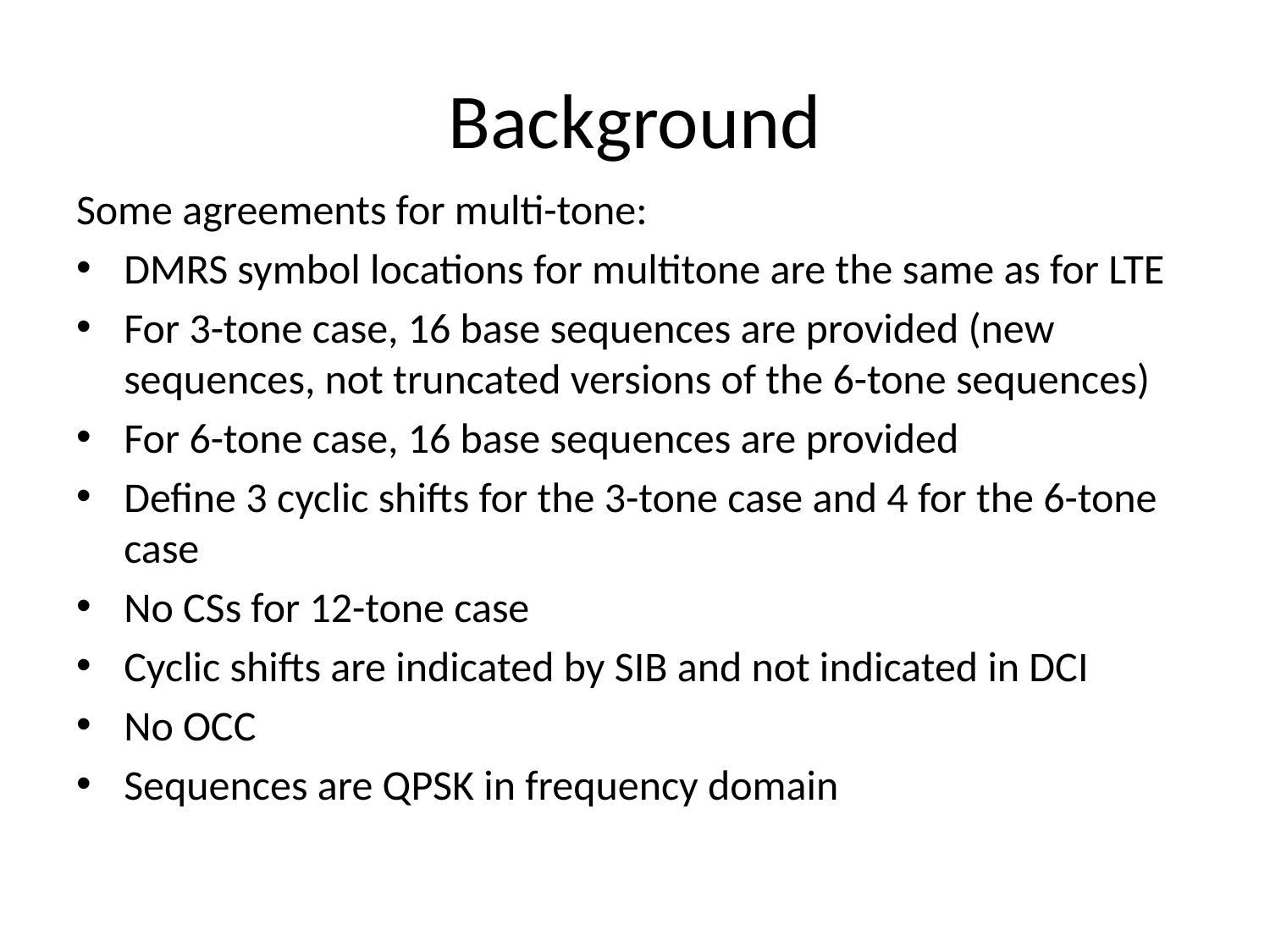

# Background
Some agreements for multi-tone:
DMRS symbol locations for multitone are the same as for LTE
For 3-tone case, 16 base sequences are provided (new sequences, not truncated versions of the 6-tone sequences)
For 6-tone case, 16 base sequences are provided
Define 3 cyclic shifts for the 3-tone case and 4 for the 6-tone case
No CSs for 12-tone case
Cyclic shifts are indicated by SIB and not indicated in DCI
No OCC
Sequences are QPSK in frequency domain